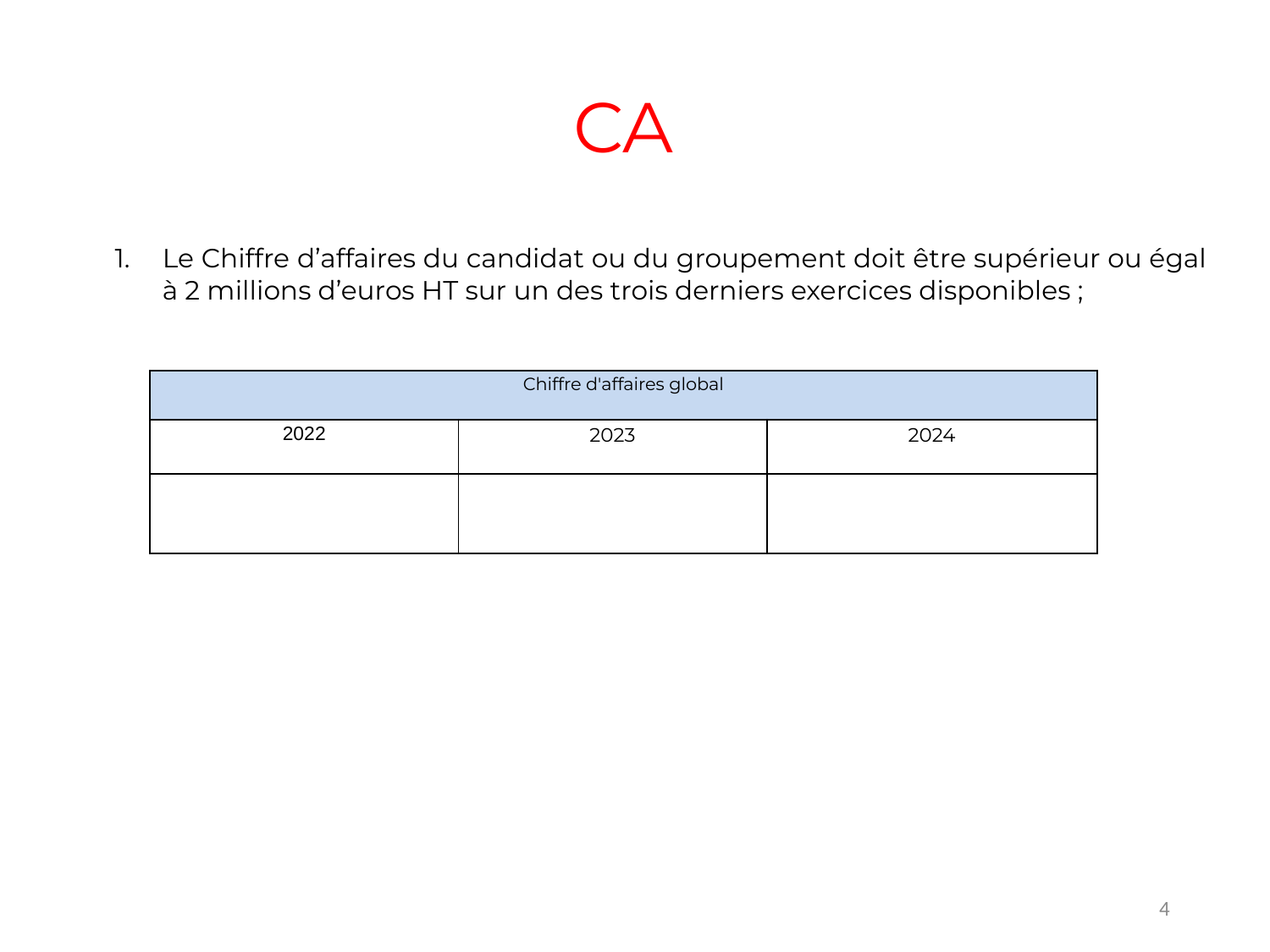

CA
Le Chiffre d’affaires du candidat ou du groupement doit être supérieur ou égal à 2 millions d’euros HT sur un des trois derniers exercices disponibles ;
| Chiffre d'affaires global |  |  |
| --- | --- | --- |
| 2022 | 2023 | 2024 |
|  |  |  |
4